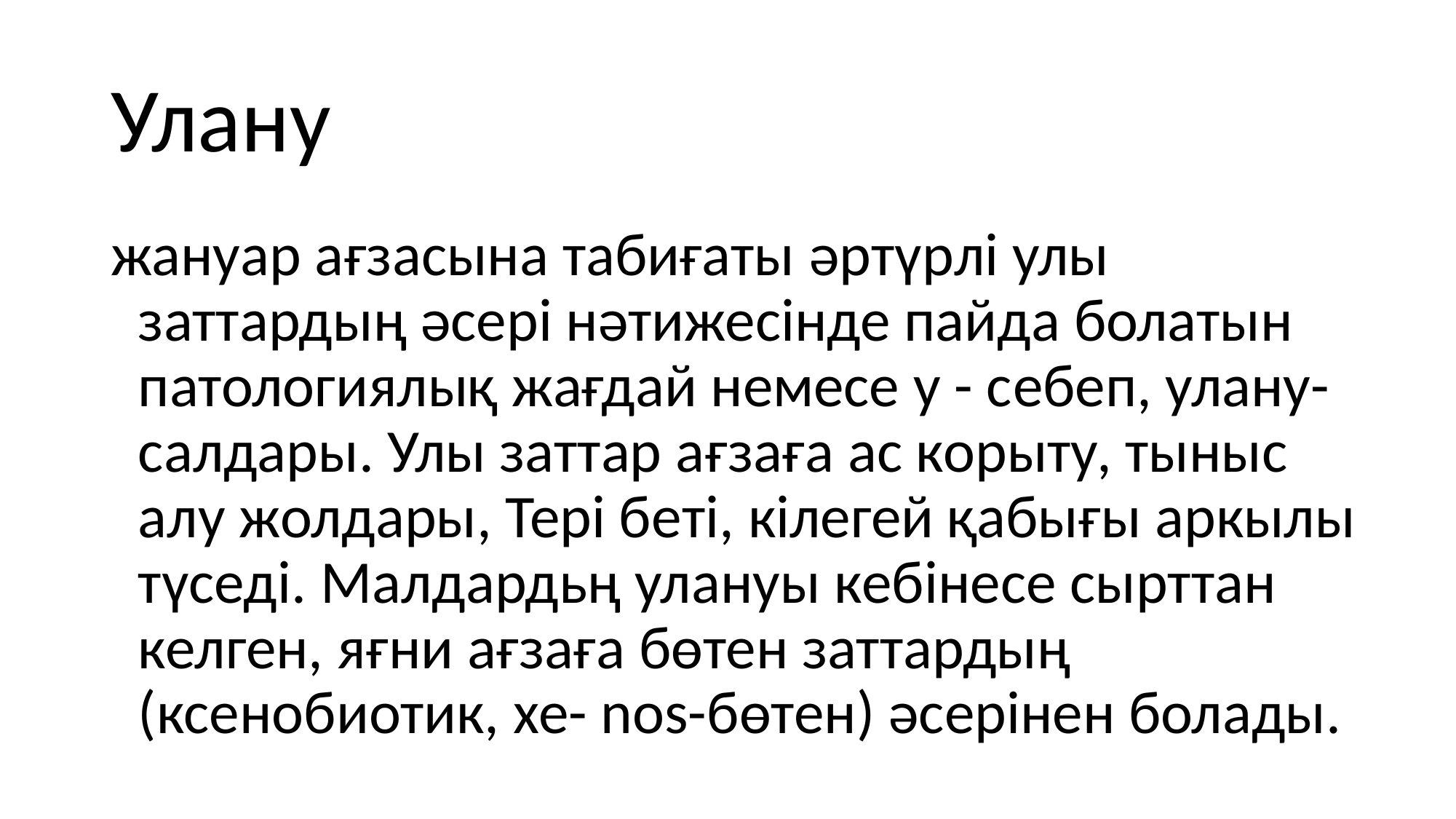

# Улану
жануар ағзасына табиғаты әртүрлі улы заттардың әcepi нәтижесінде пайда болатын патологиялық жағдай немесе у - себеп, улану- салдары. Улы заттар ағзаға ас корыту, тыныс алу жолдары, Tepi беті, кілегей қабығы аркылы түседі. Малдардьң улануы кебінесе сырттан келген, яғни ағзаға бөтен заттардың (ксенобиотик, хе- nos-бөтен) әсерінен болады.